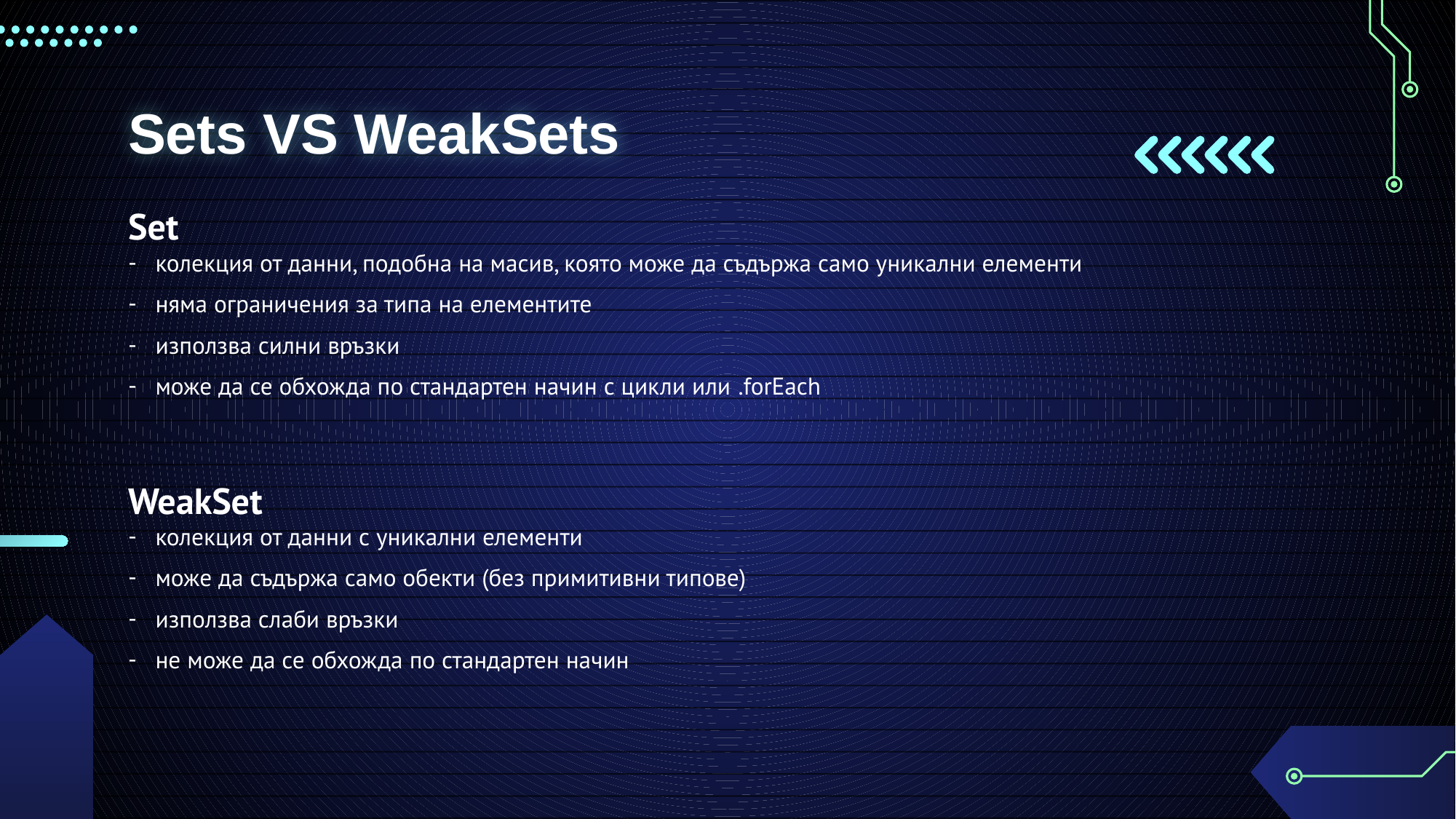

# Sets VS WeakSets

Set
колекция от данни, подобна на масив, която може да съдържа само уникални елементи
няма ограничения за типа на елементите
използва силни връзки
може да се обхожда по стандартен начин с цикли или .forEach

WeakSet
колекция от данни с уникални елементи
може да съдържа само обекти (без примитивни типове)
използва слаби връзки
не може да се обхожда по стандартен начин